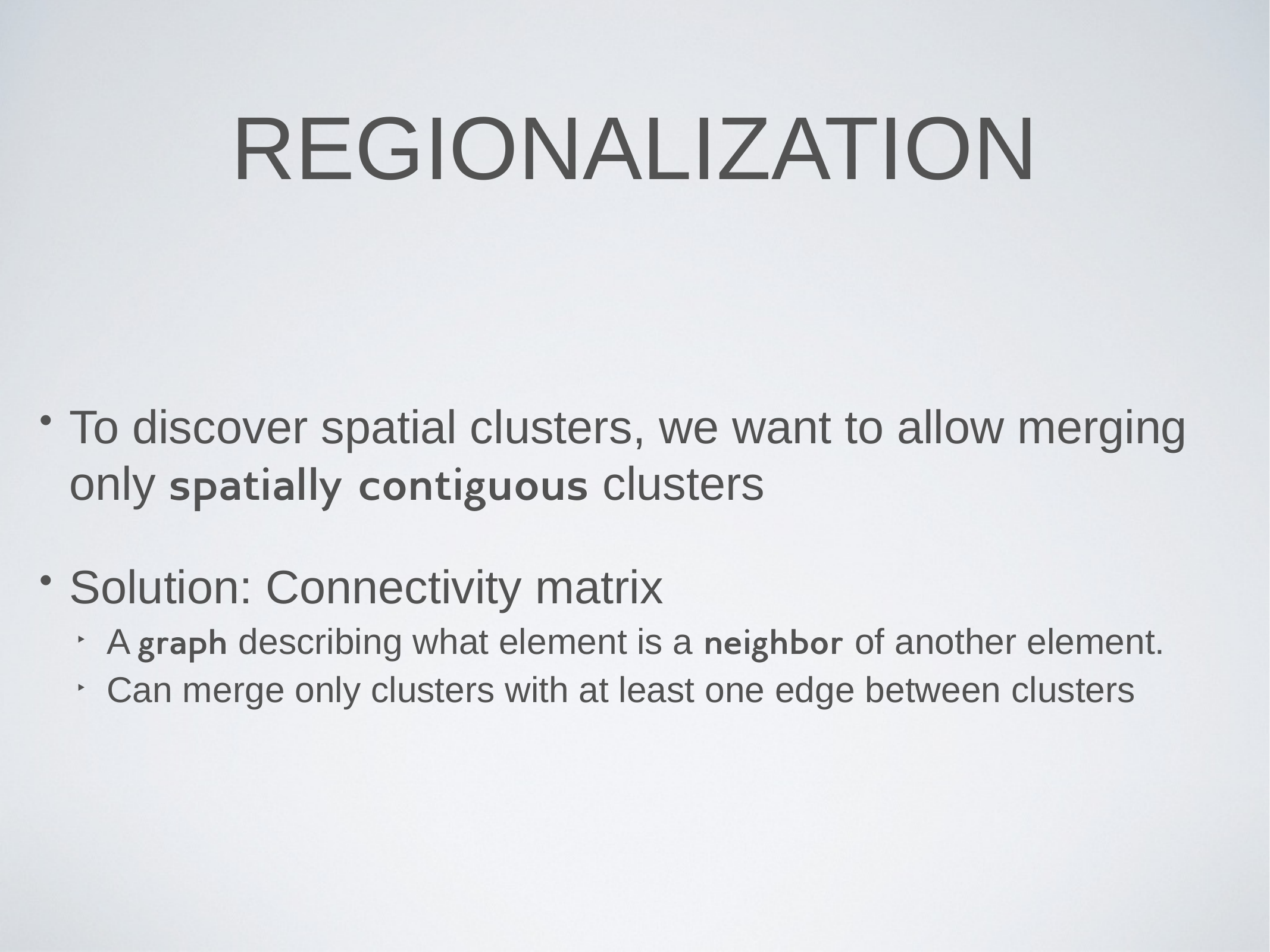

105
# Regionalization
To discover spatial clusters, we want to allow merging only spatially contiguous clusters
Solution: Connectivity matrix
A graph describing what element is a neighbor of another element.
Can merge only clusters with at least one edge between clusters